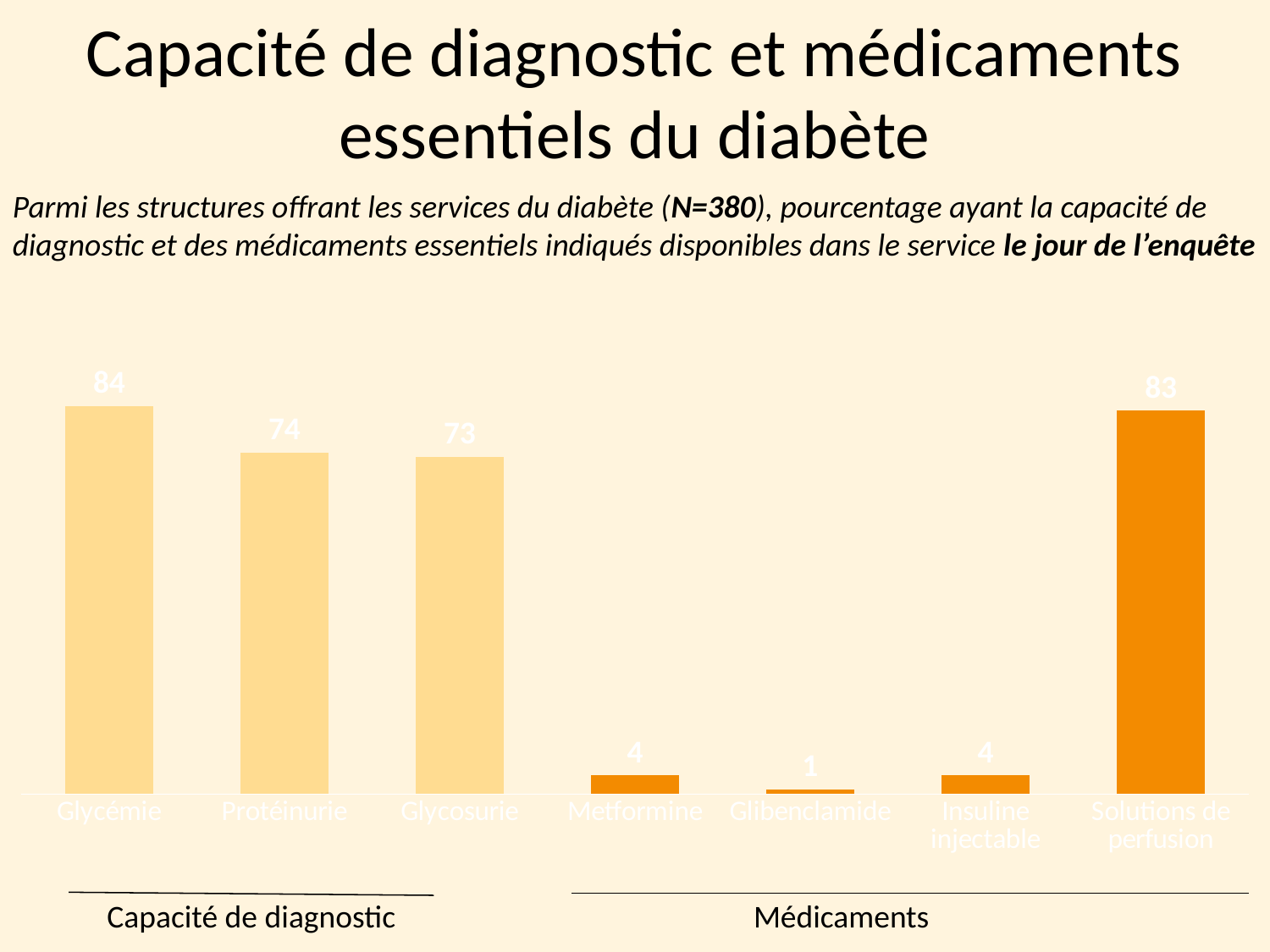

Capacité de diagnostic et médicaments essentiels du diabète
Parmi les structures offrant les services du diabète (N=380), pourcentage ayant la capacité de diagnostic et des médicaments essentiels indiqués disponibles dans le service le jour de l’enquête

### Chart

| Category | Series 1 |
|---|---|
| Glycémie | 84.0 |
| Protéinurie | 74.0 |
| Glycosurie | 73.0 |
| Metformine | 4.0 |
| Glibenclamide | 1.0 |
| Insuline injectable | 4.0 |
| Solutions de perfusion | 83.0 |
Capacité de diagnostic
Médicaments